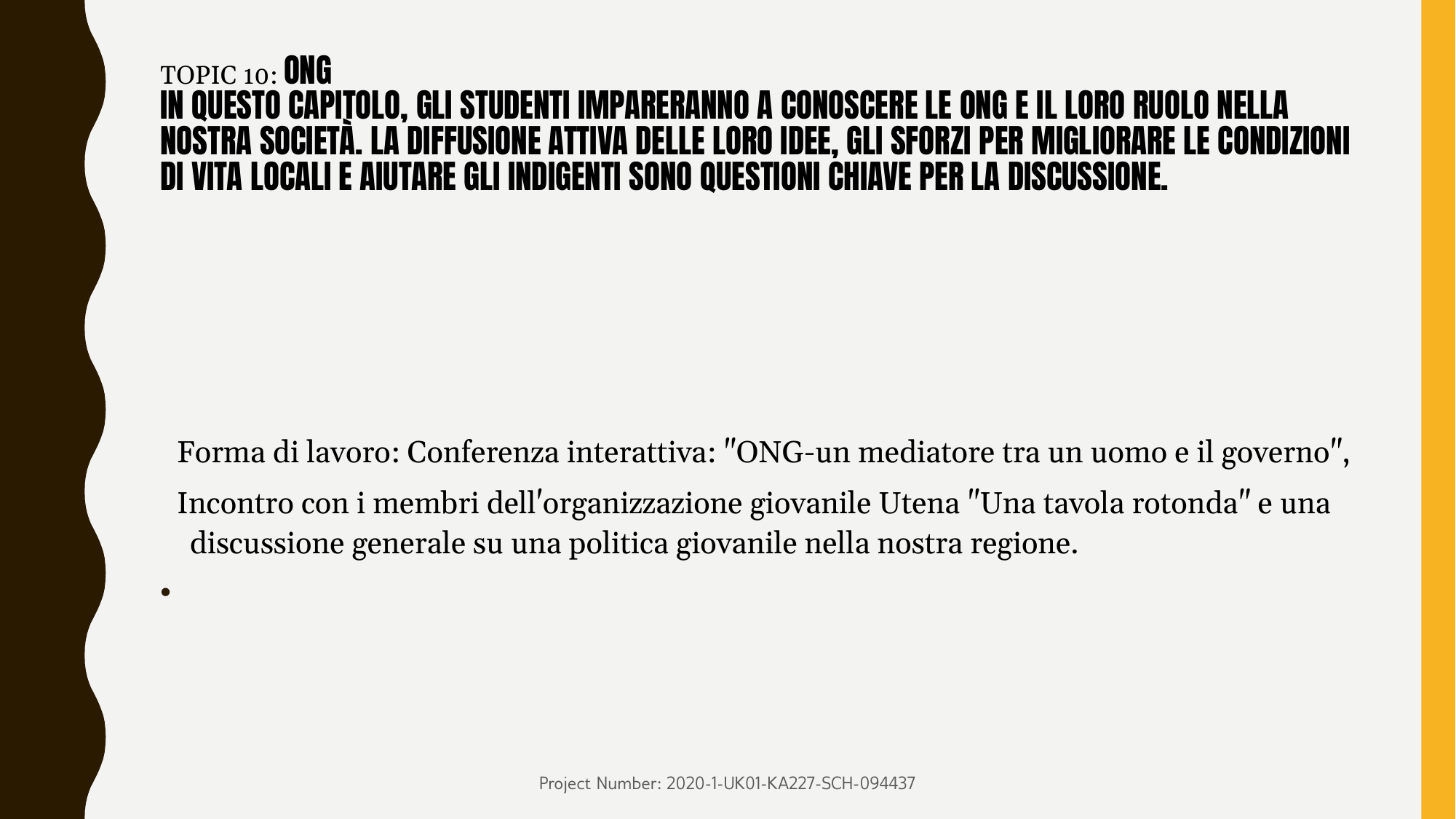

# TOPIC 10: ONG IN QUESTO CAPITOLO, GLI STUDENTI IMPARERANNO A CONOSCERE LE ONG E IL LORO RUOLO NELLA NOSTRA SOCIETÀ. LA DIFFUSIONE ATTIVA DELLE LORO IDEE, GLI SFORZI PER MIGLIORARE LE CONDIZIONI DI VITA LOCALI E AIUTARE GLI INDIGENTI SONO QUESTIONI CHIAVE PER LA DISCUSSIONE.

Forma di lavoro: Conferenza interattiva: "ONG-un mediatore tra un uomo e il governo",
Incontro con i membri dell'organizzazione giovanile Utena "Una tavola rotonda" e una discussione generale su una politica giovanile nella nostra regione.

Project Number: 2020-1-UK01-KA227-SCH-094437